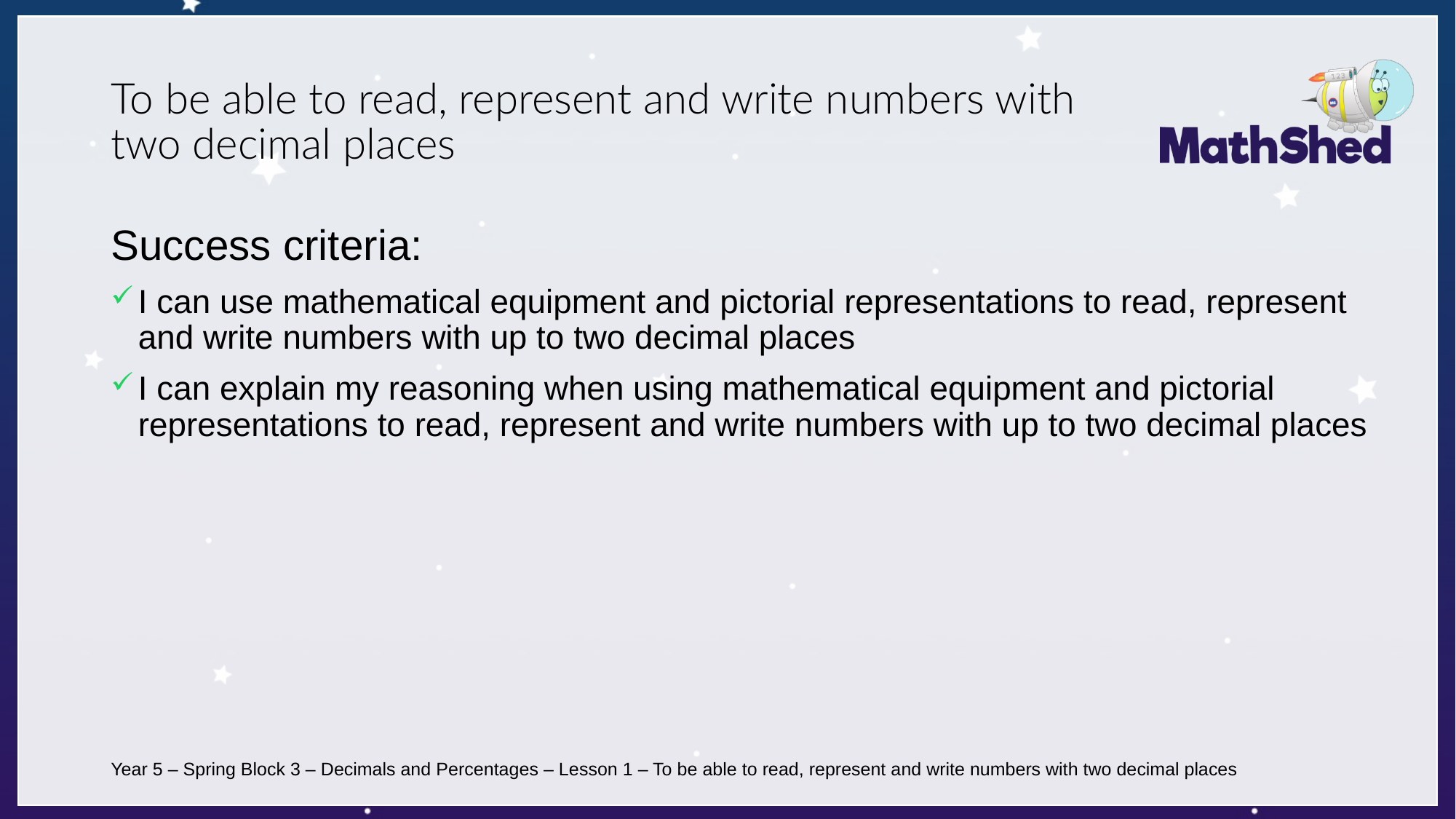

# To be able to read, represent and write numbers with two decimal places
Success criteria:
I can use mathematical equipment and pictorial representations to read, represent and write numbers with up to two decimal places
I can explain my reasoning when using mathematical equipment and pictorial representations to read, represent and write numbers with up to two decimal places
Year 5 – Spring Block 3 – Decimals and Percentages – Lesson 1 – To be able to read, represent and write numbers with two decimal places